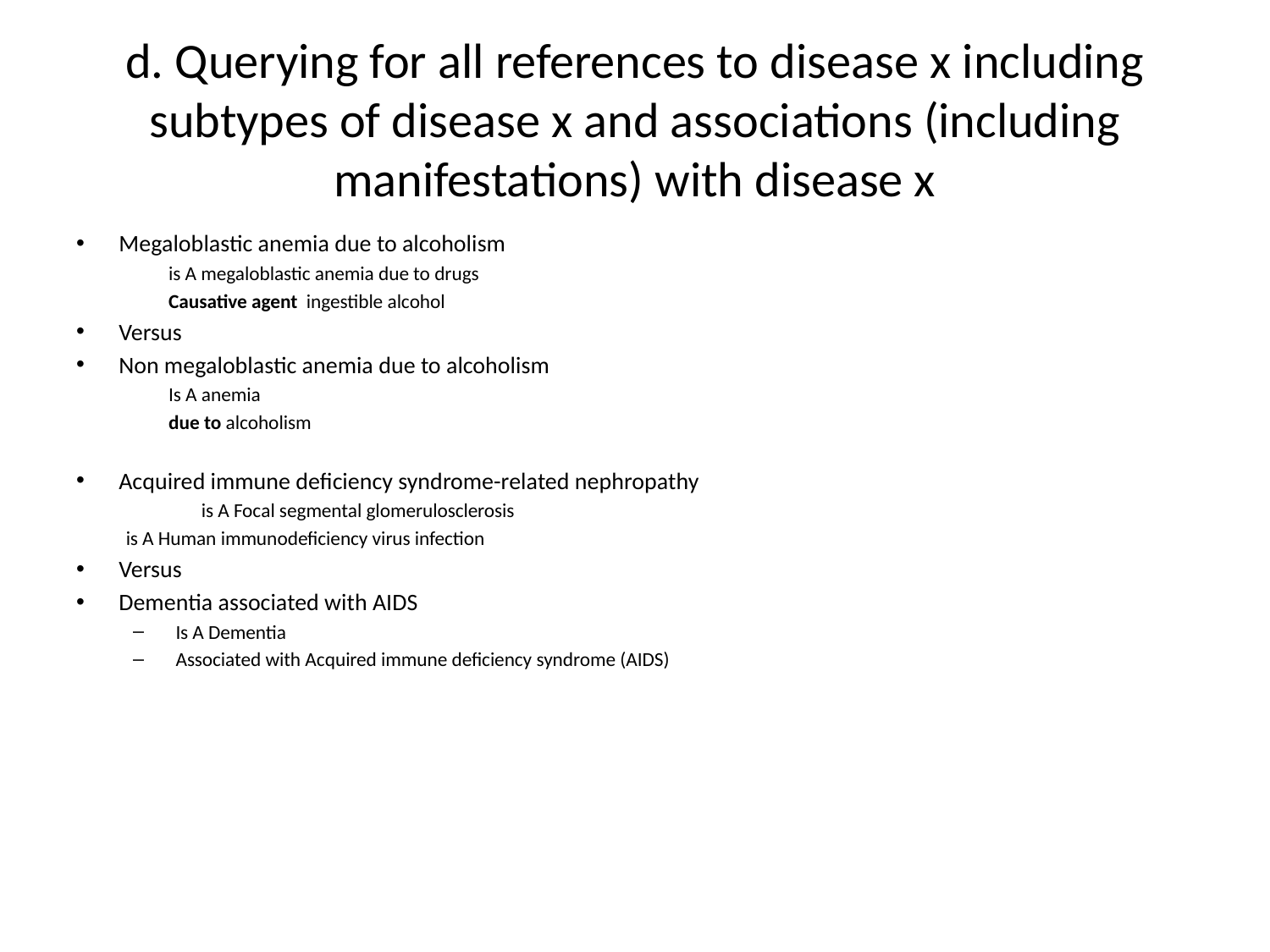

# d. Querying for all references to disease x including subtypes of disease x and associations (including manifestations) with disease x
Megaloblastic anemia due to alcoholism
		is A megaloblastic anemia due to drugs
		Causative agent  ingestible alcohol
Versus
Non megaloblastic anemia due to alcoholism
		Is A anemia
		due to alcoholism

Acquired immune deficiency syndrome-related nephropathy
     	 is A Focal segmental glomerulosclerosis
	is A Human immunodeficiency virus infection
Versus
Dementia associated with AIDS
Is A Dementia
Associated with Acquired immune deficiency syndrome (AIDS)